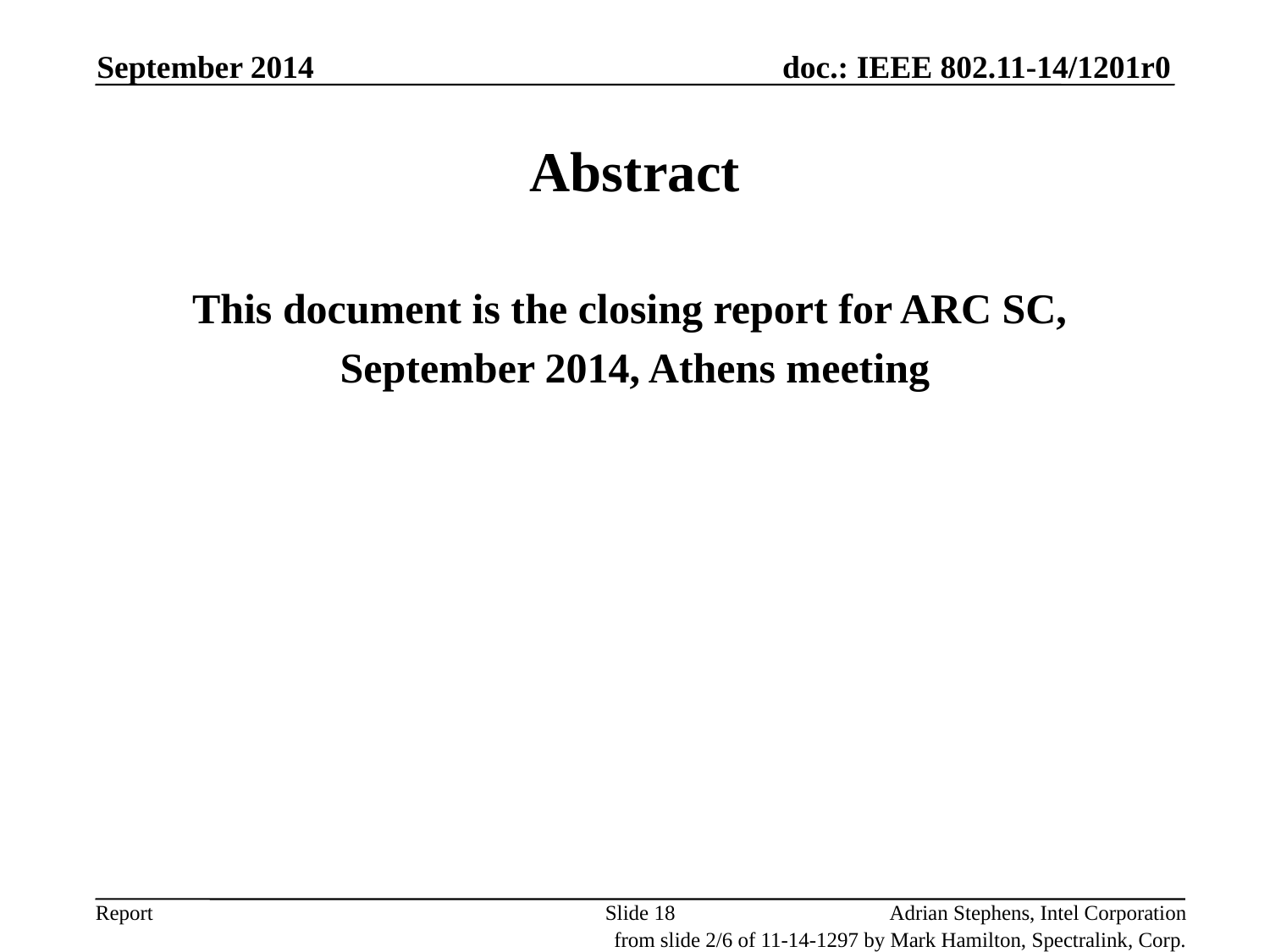

September 2014
# Abstract
This document is the closing report for ARC SC,
September 2014, Athens meeting
Slide 18
Adrian Stephens, Intel Corporation
from slide 2/6 of 11-14-1297 by Mark Hamilton, Spectralink, Corp.